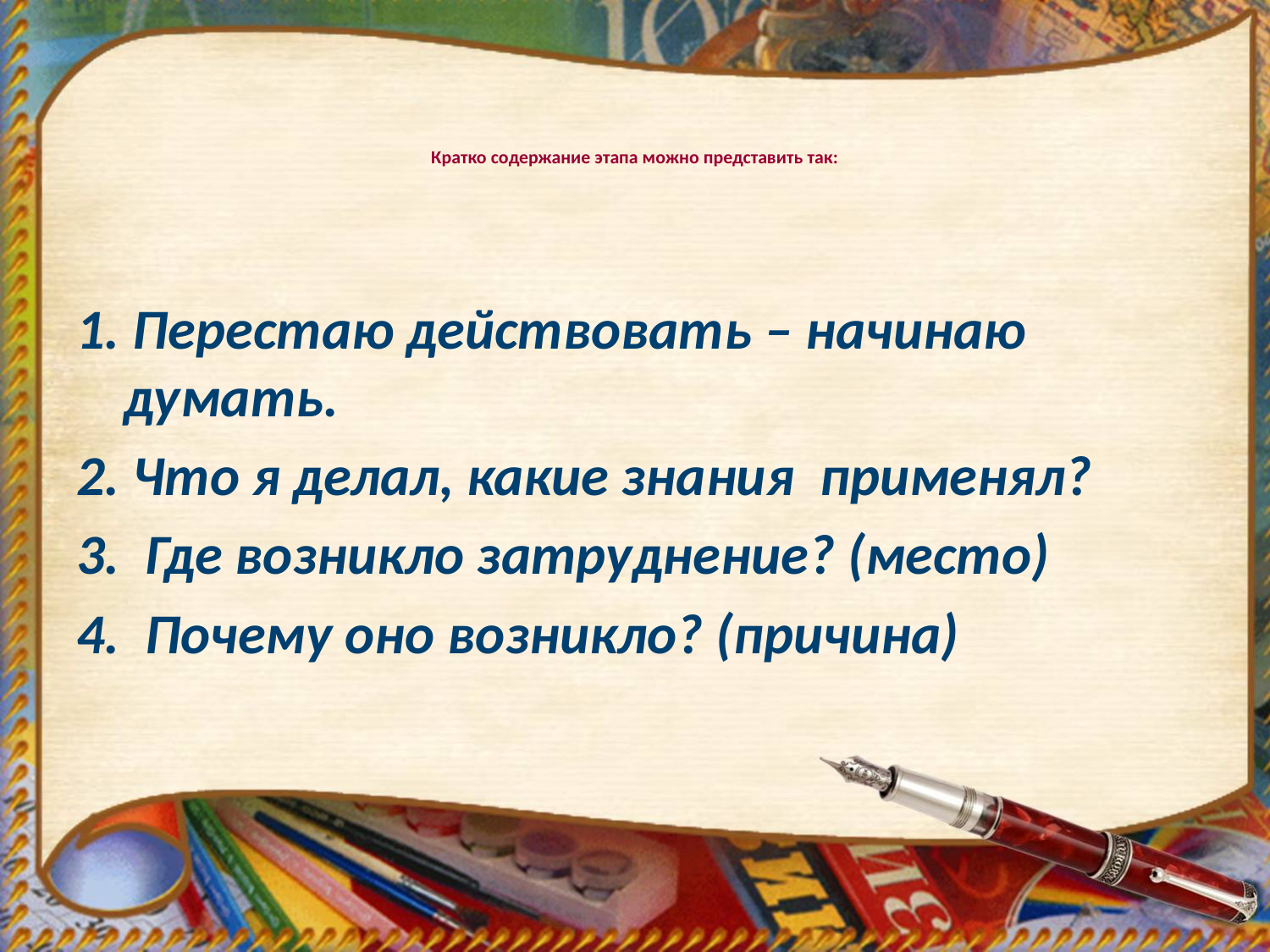

# Кратко содержание этапа можно представить так:
1. Перестаю действовать – начинаю думать.
2. Что я делал, какие знания  применял?
3.  Где возникло затруднение? (место)
4.  Почему оно возникло? (причина)